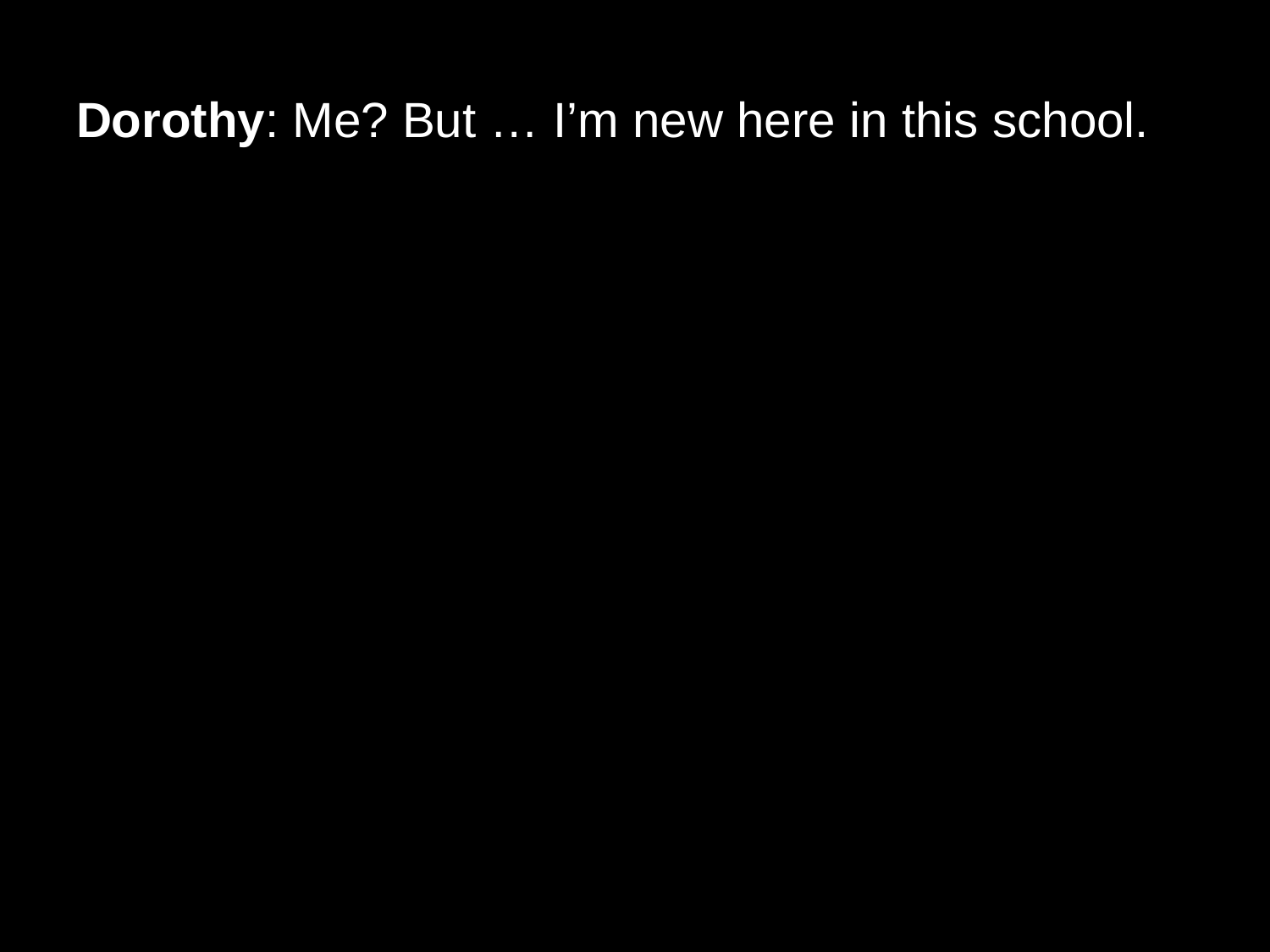

# Dorothy: Me? But … I’m new here in this school.